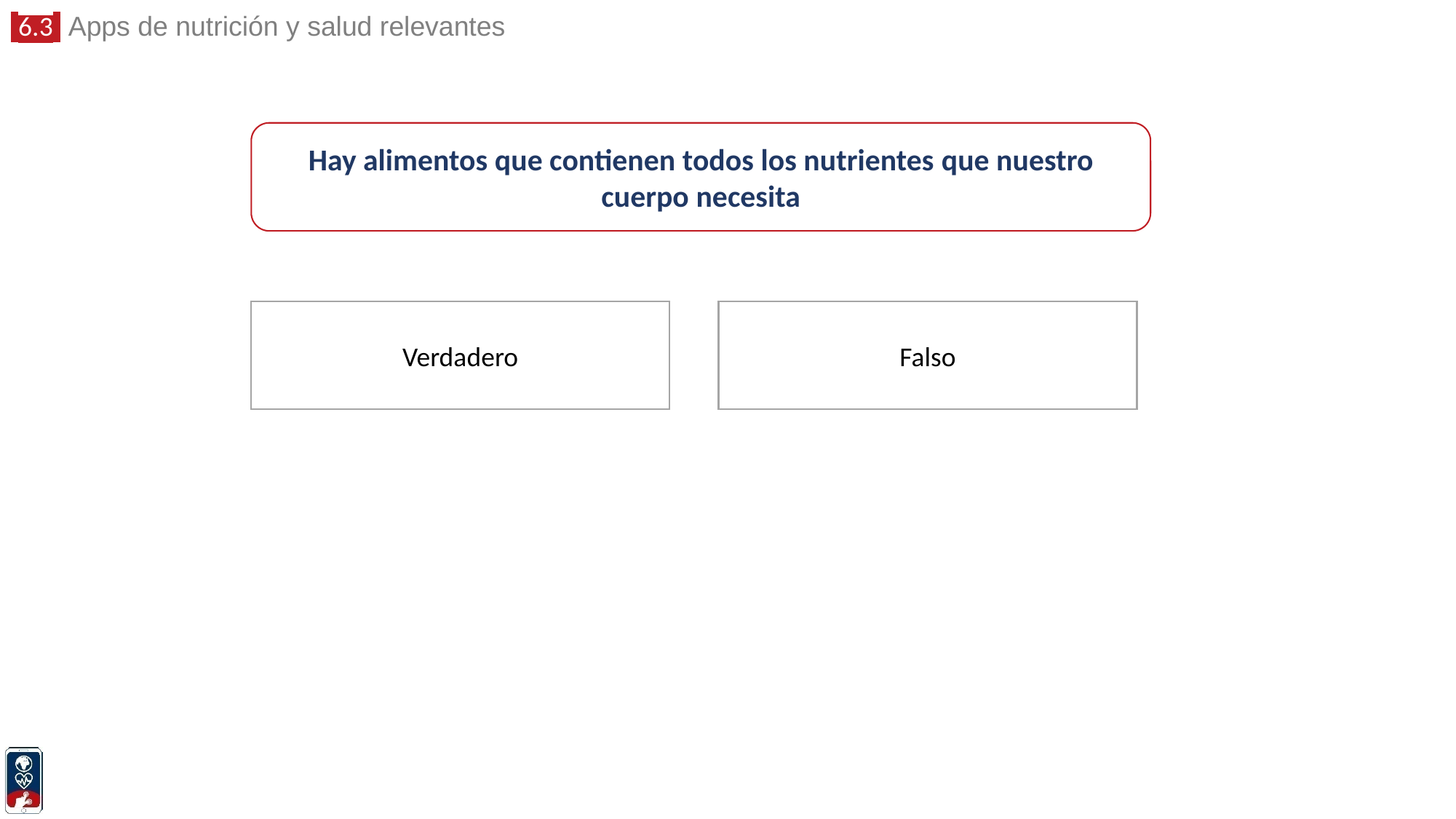

Hay alimentos que contienen todos los nutrientes que nuestro cuerpo necesita
Verdadero
Falso